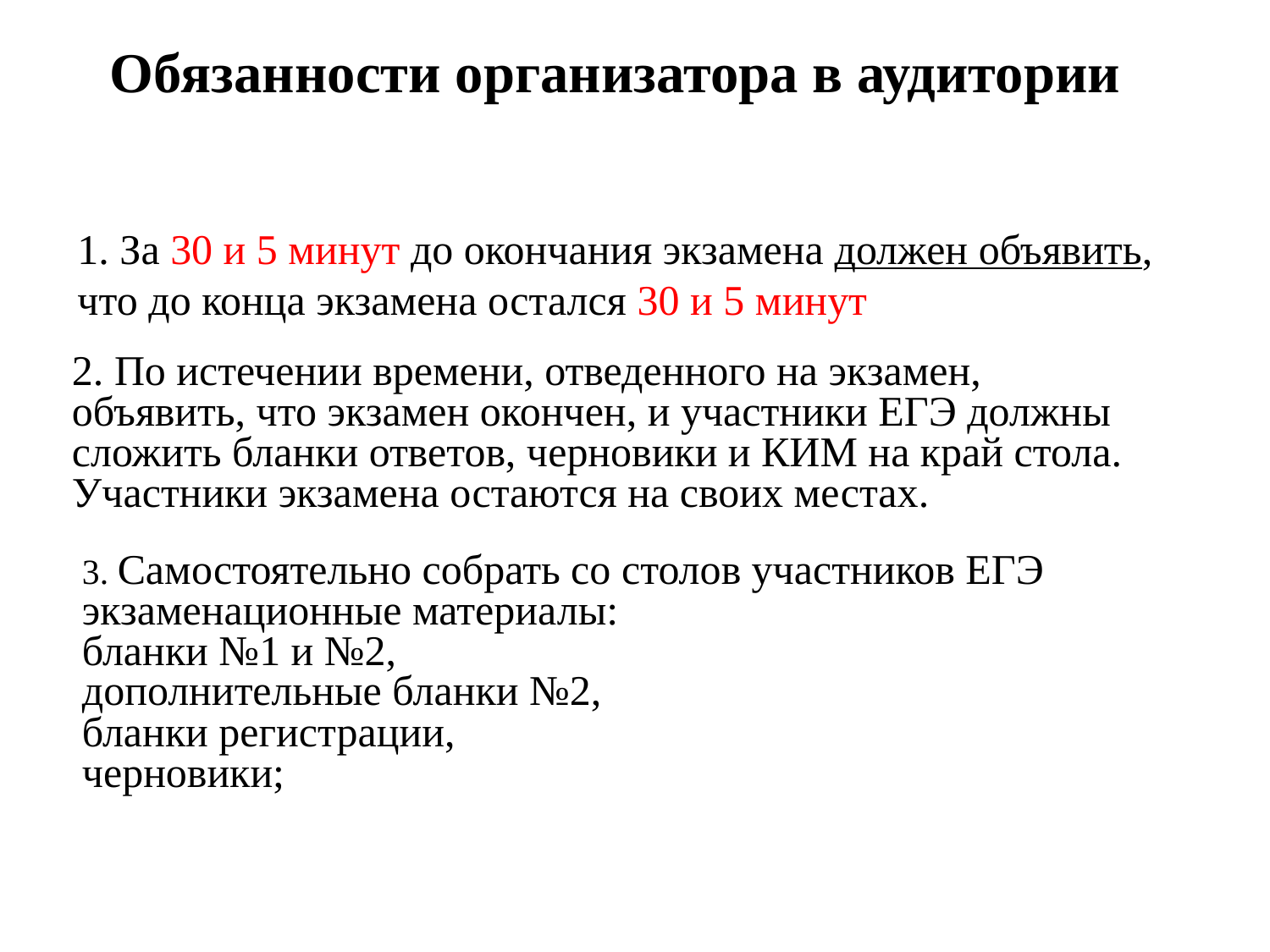

Обязанности организатора в аудитории
1. За 30 и 5 минут до окончания экзамена должен объявить, что до конца экзамена остался 30 и 5 минут
2. По истечении времени, отведенного на экзамен, объявить, что экзамен окончен, и участники ЕГЭ должны сложить бланки ответов, черновики и КИМ на край стола. Участники экзамена остаются на своих местах.
3. Самостоятельно собрать со столов участников ЕГЭ экзаменационные материалы:
бланки №1 и №2,
дополнительные бланки №2,
бланки регистрации,
черновики;